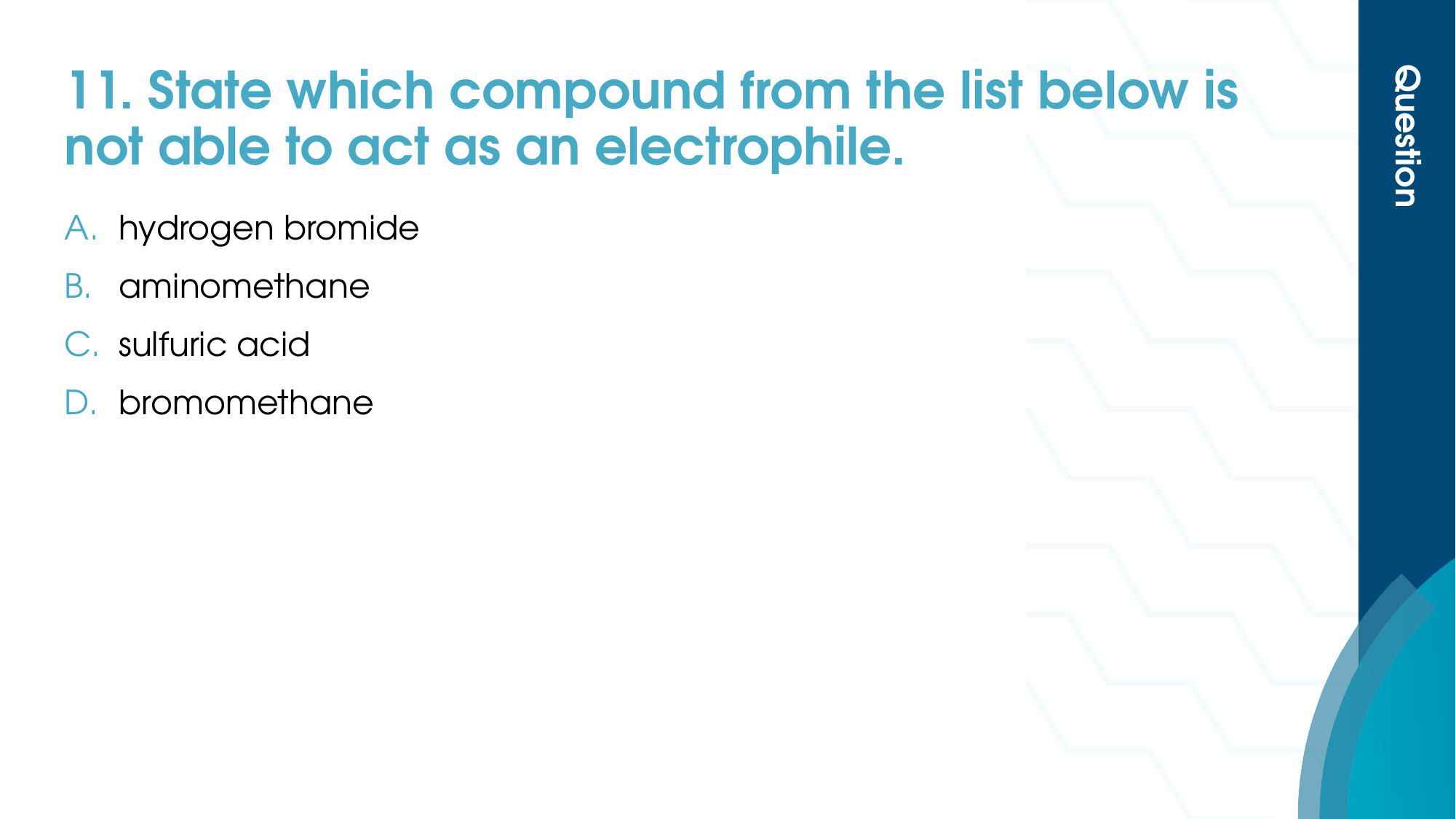

# 11. State which compound from the list below is not able to act as an electrophile.
Question
hydrogen bromide
aminomethane
sulfuric acid
bromomethane